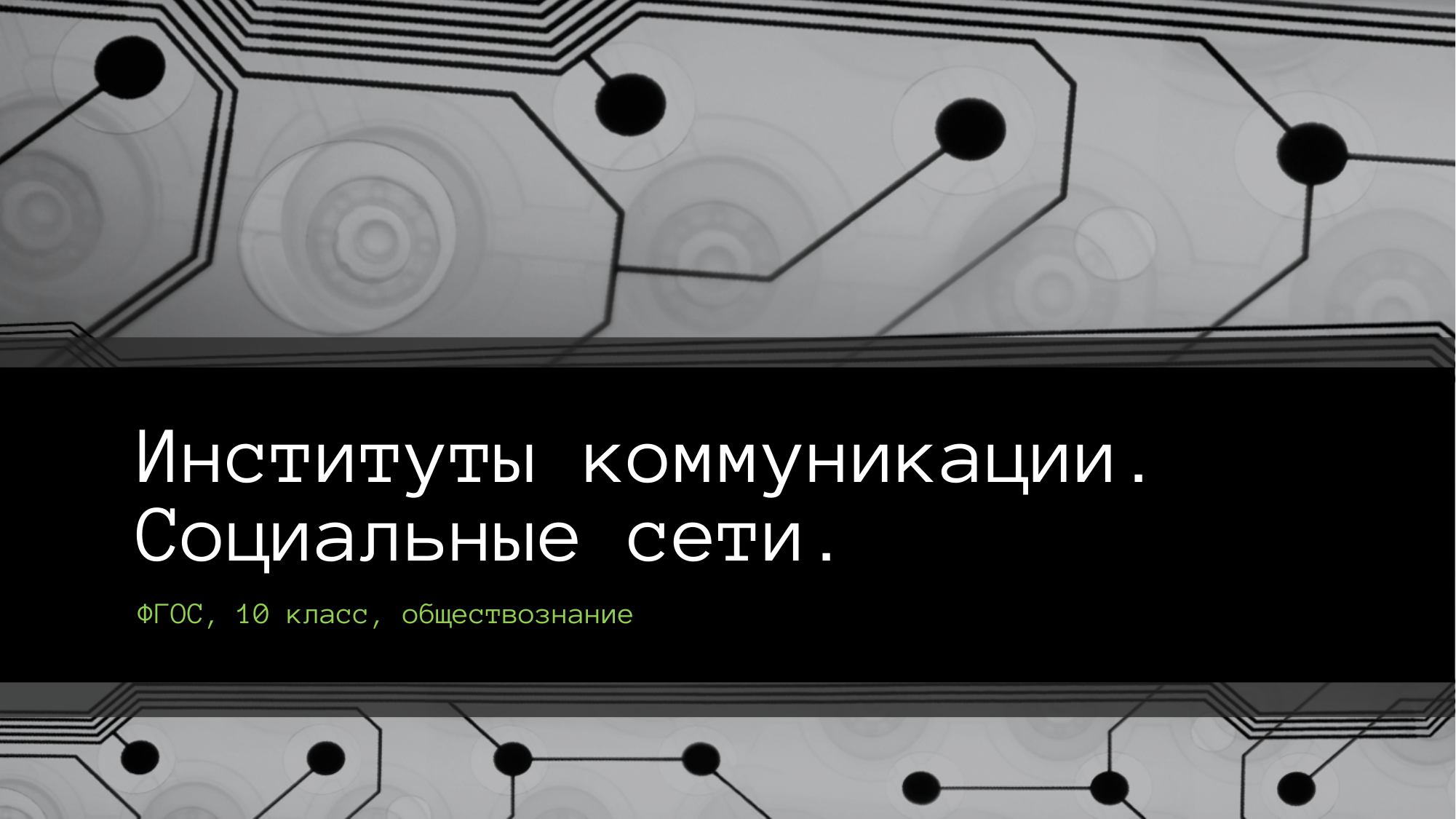

# Институты коммуникации. Социальные сети.
ФГОС, 10 класс, обществознание